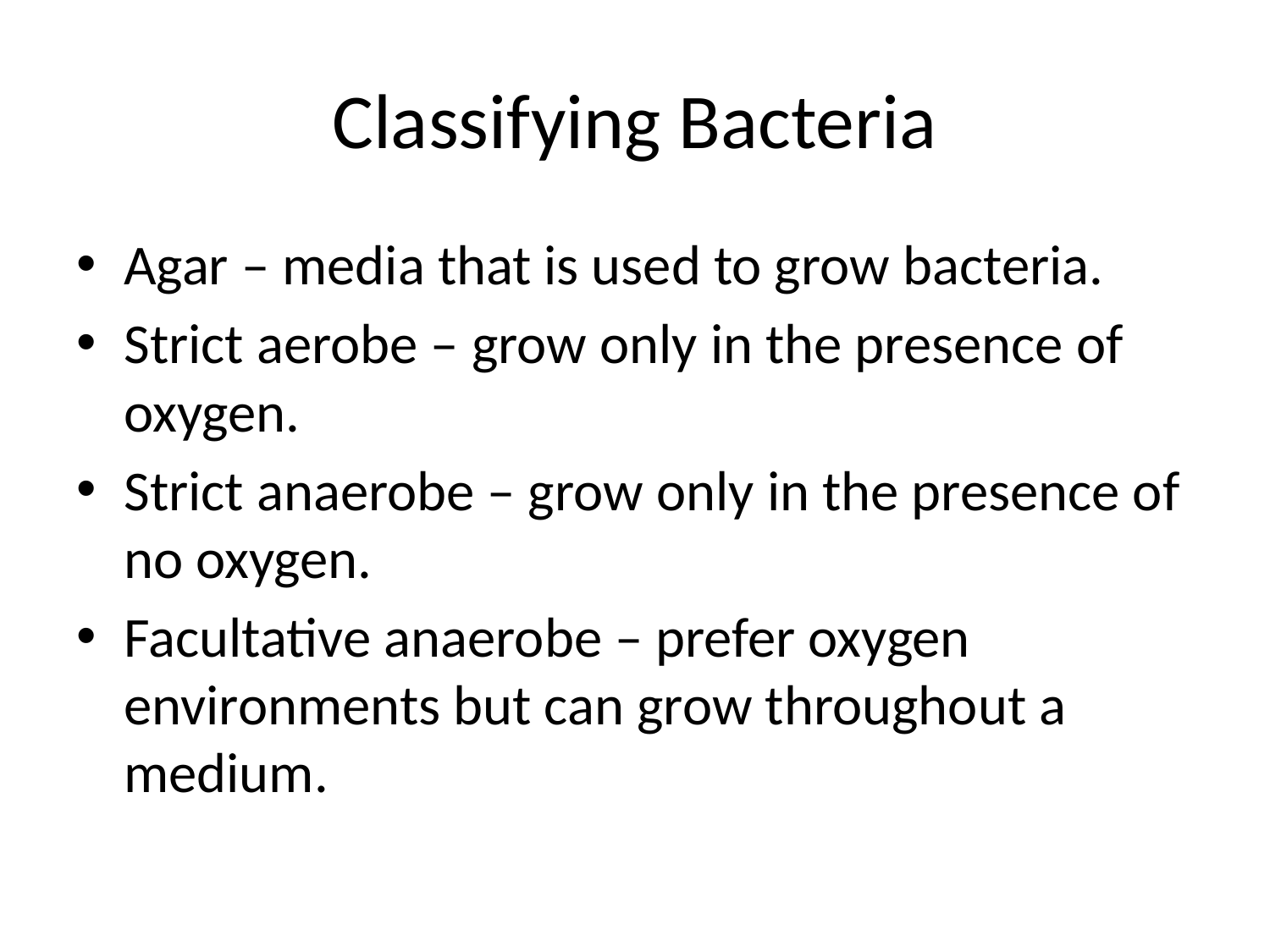

# Classifying Bacteria
Agar – media that is used to grow bacteria.
Strict aerobe – grow only in the presence of oxygen.
Strict anaerobe – grow only in the presence of no oxygen.
Facultative anaerobe – prefer oxygen environments but can grow throughout a medium.